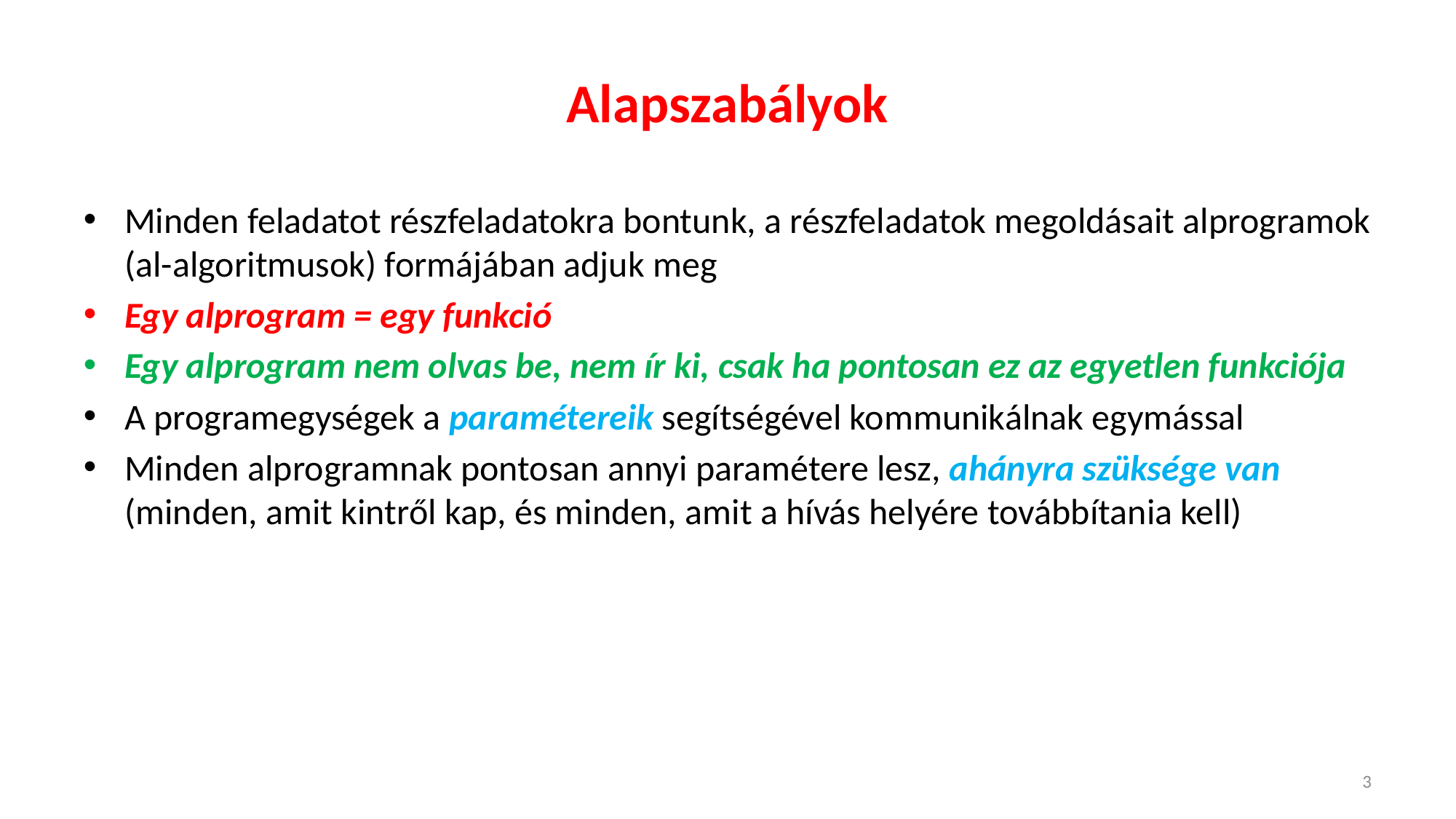

# Alapszabályok
Minden feladatot részfeladatokra bontunk, a részfeladatok megoldásait alprogramok (al-algoritmusok) formájában adjuk meg
Egy alprogram = egy funkció
Egy alprogram nem olvas be, nem ír ki, csak ha pontosan ez az egyetlen funkciója
A programegységek a paramétereik segítségével kommunikálnak egymással
Minden alprogramnak pontosan annyi paramétere lesz, ahányra szüksége van (minden, amit kintről kap, és minden, amit a hívás helyére továbbítania kell)

3